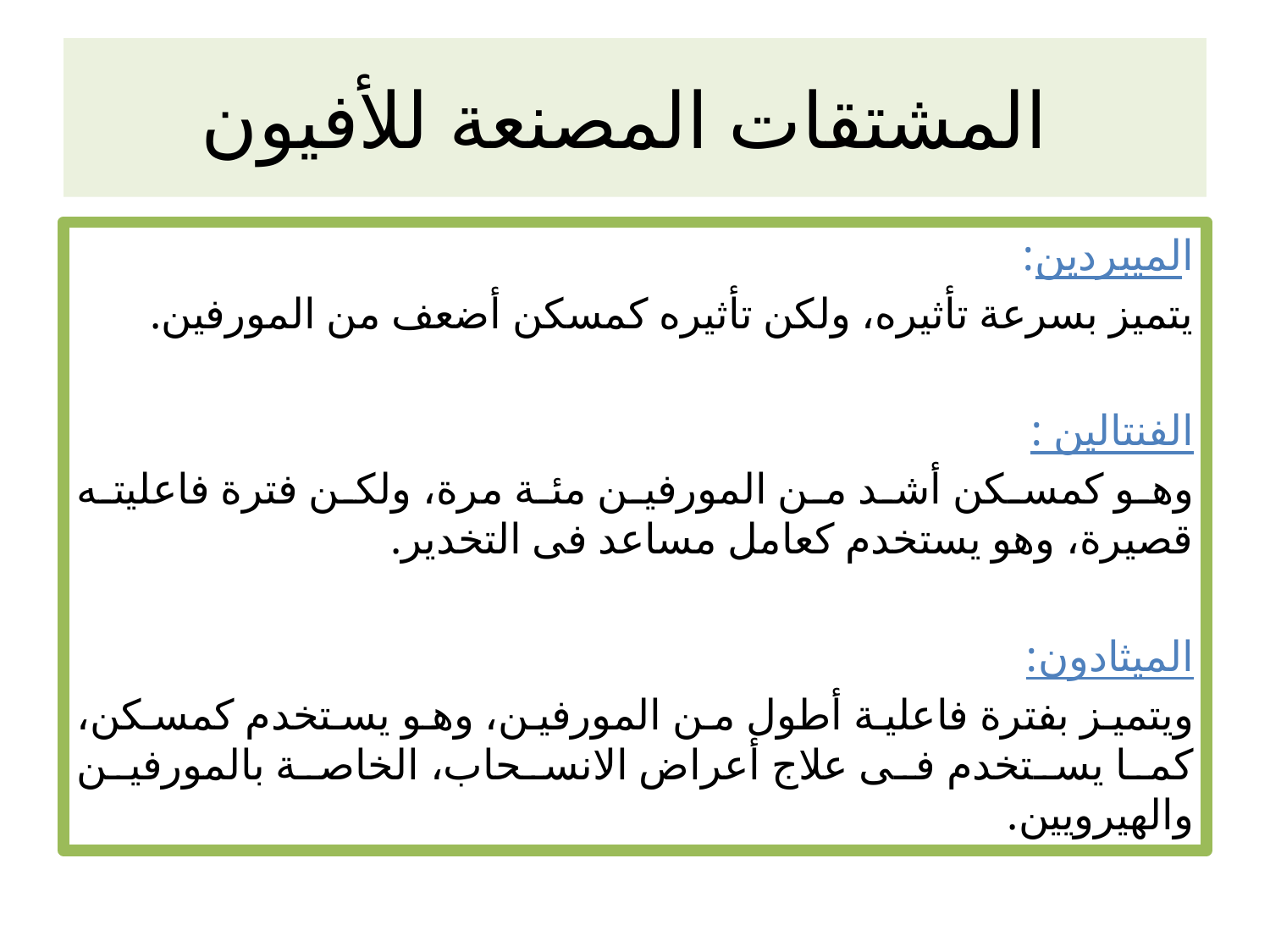

# المشتقات المصنعة للأفيون
الميبردين:
يتميز بسرعة تأثيره، ولكن تأثيره كمسكن أضعف من المورفين.

الفنتالين :
وهو كمسكن أشد من المورفين مئة مرة، ولكن فترة فاعليته قصيرة، وهو يستخدم كعامل مساعد فى التخدير.

الميثادون:
ويتميز بفترة فاعلية أطول من المورفين، وهو يستخدم كمسكن، كما يستخدم فى علاج أعراض الانسحاب، الخاصة بالمورفين والهيرويين.